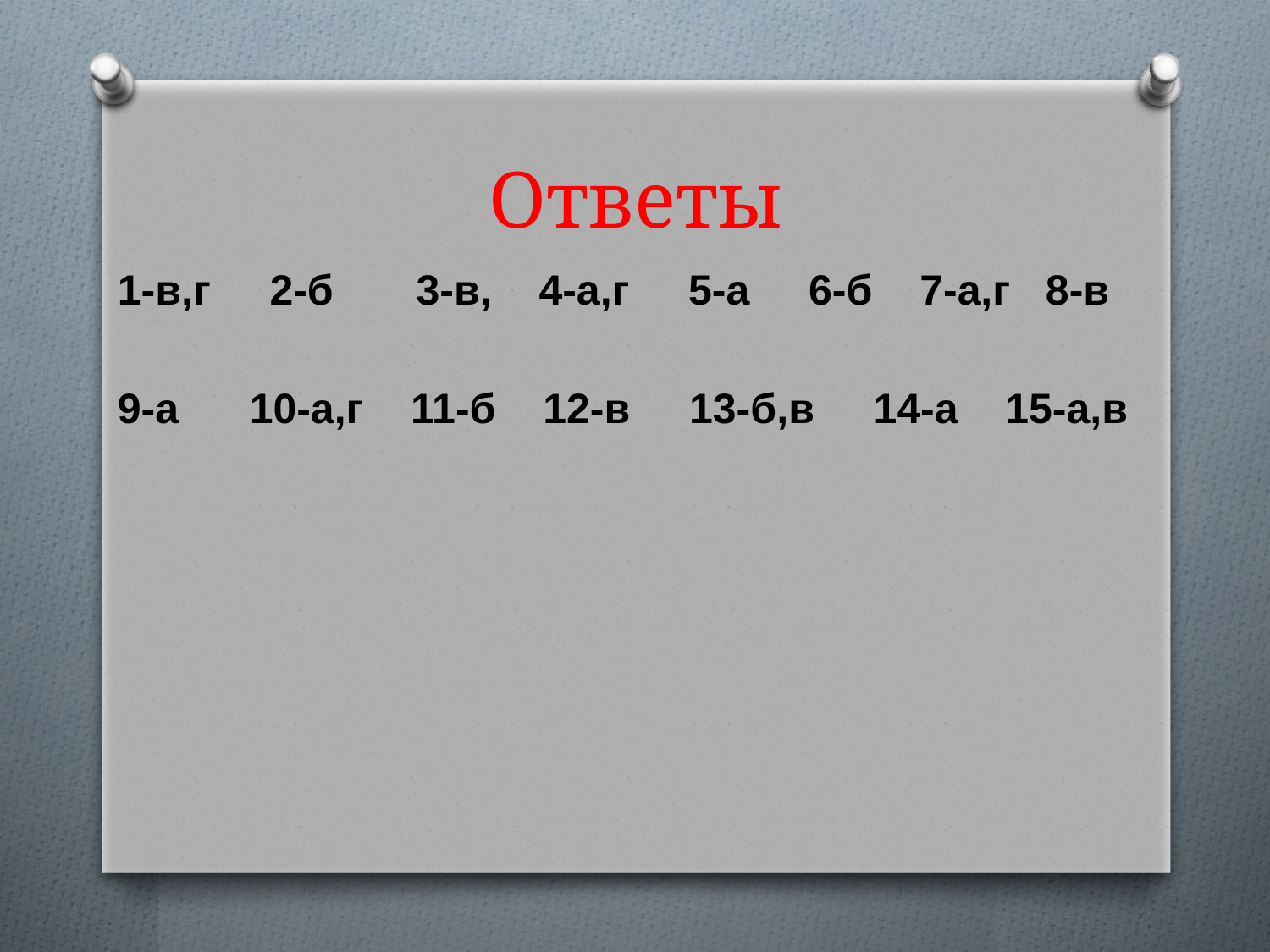

# Ответы
1-в,г     2-б       3-в,    4-а,г     5-а     6-б    7-а,г   8-в

9-а      10-а,г    11-б    12-в     13-б,в     14-а    15-а,в